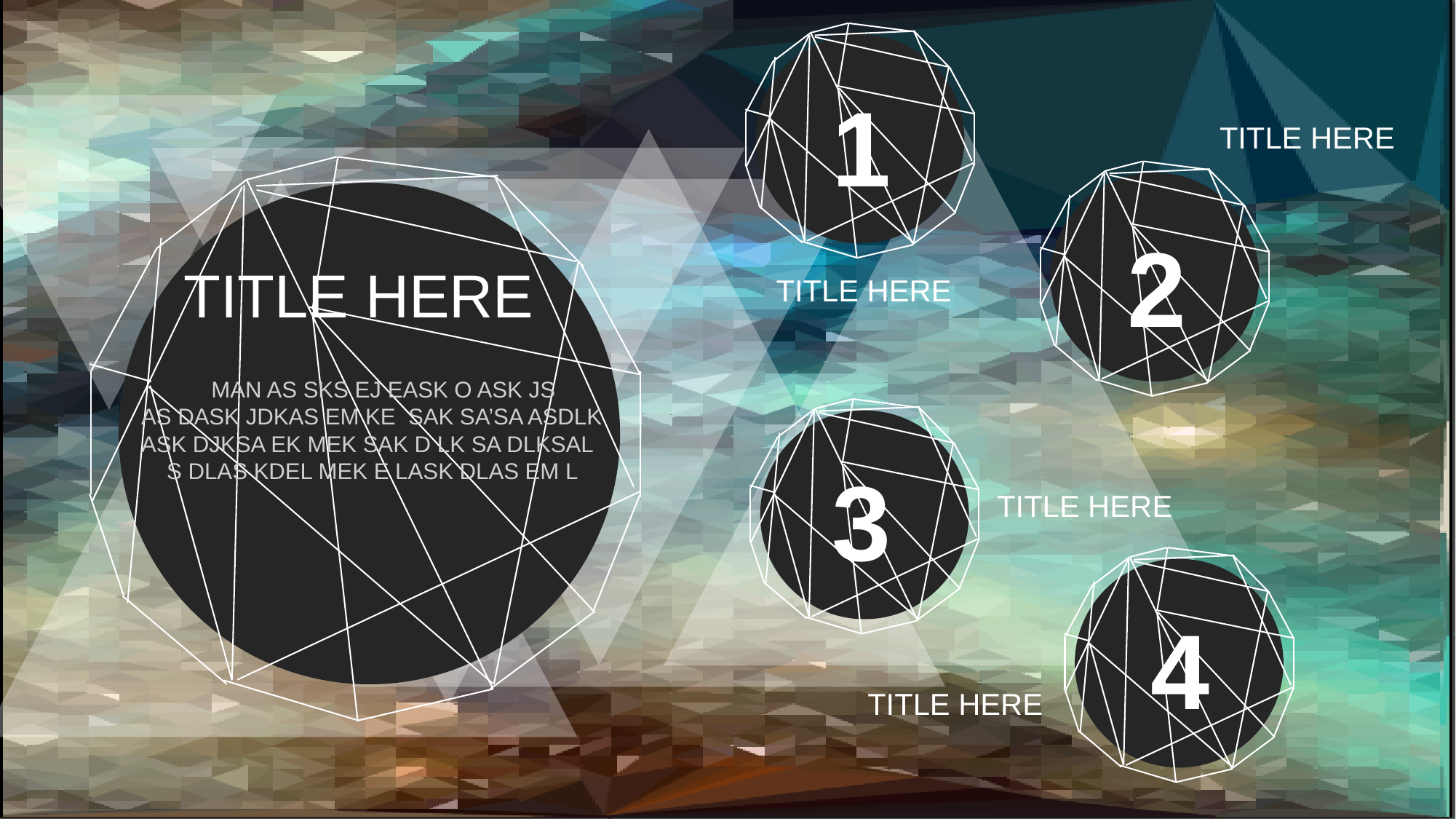

1

TITLE HERE

2
TITLE HERE
TITLE HERE
           MAN AS SKS EJ EASK O ASK JS
AS DASK JDKAS EM KE  SAK SA’SA ASDLK
ASK DJKSA EK MEK SAK D LK SA DLKSAL
    S DLAS KDEL MEK E LASK DLAS EM L

3
TITLE HERE

4
TITLE HERE